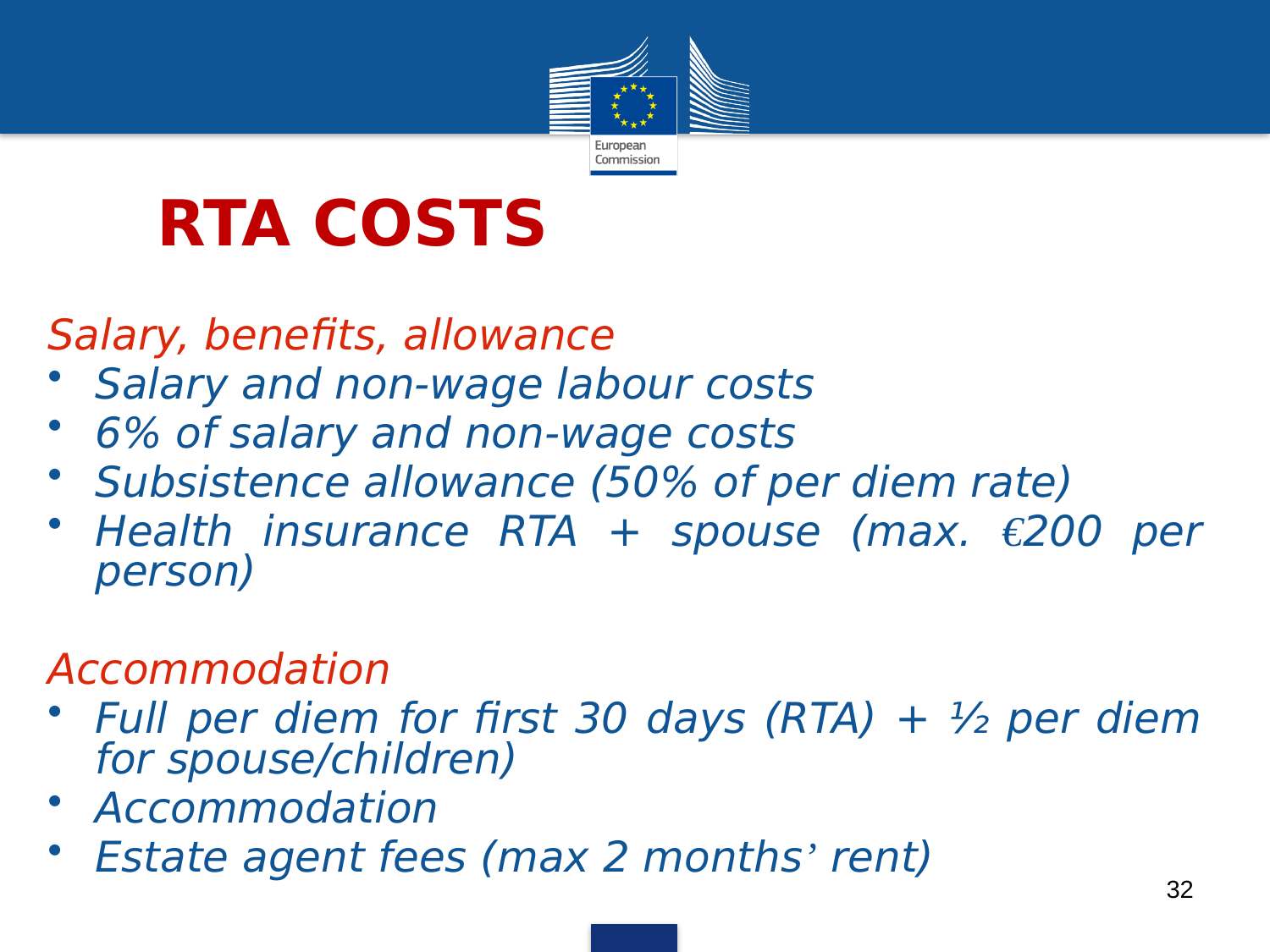

RTA COSTS

Salary, benefits, allowance
Salary and non-wage labour costs
6% of salary and non-wage costs
Subsistence allowance (50% of per diem rate)
Health insurance RTA + spouse (max. €200 per person)

Accommodation
Full per diem for first 30 days (RTA) + ½ per diem for spouse/children)
Accommodation
Estate agent fees (max 2 months’ rent)

32